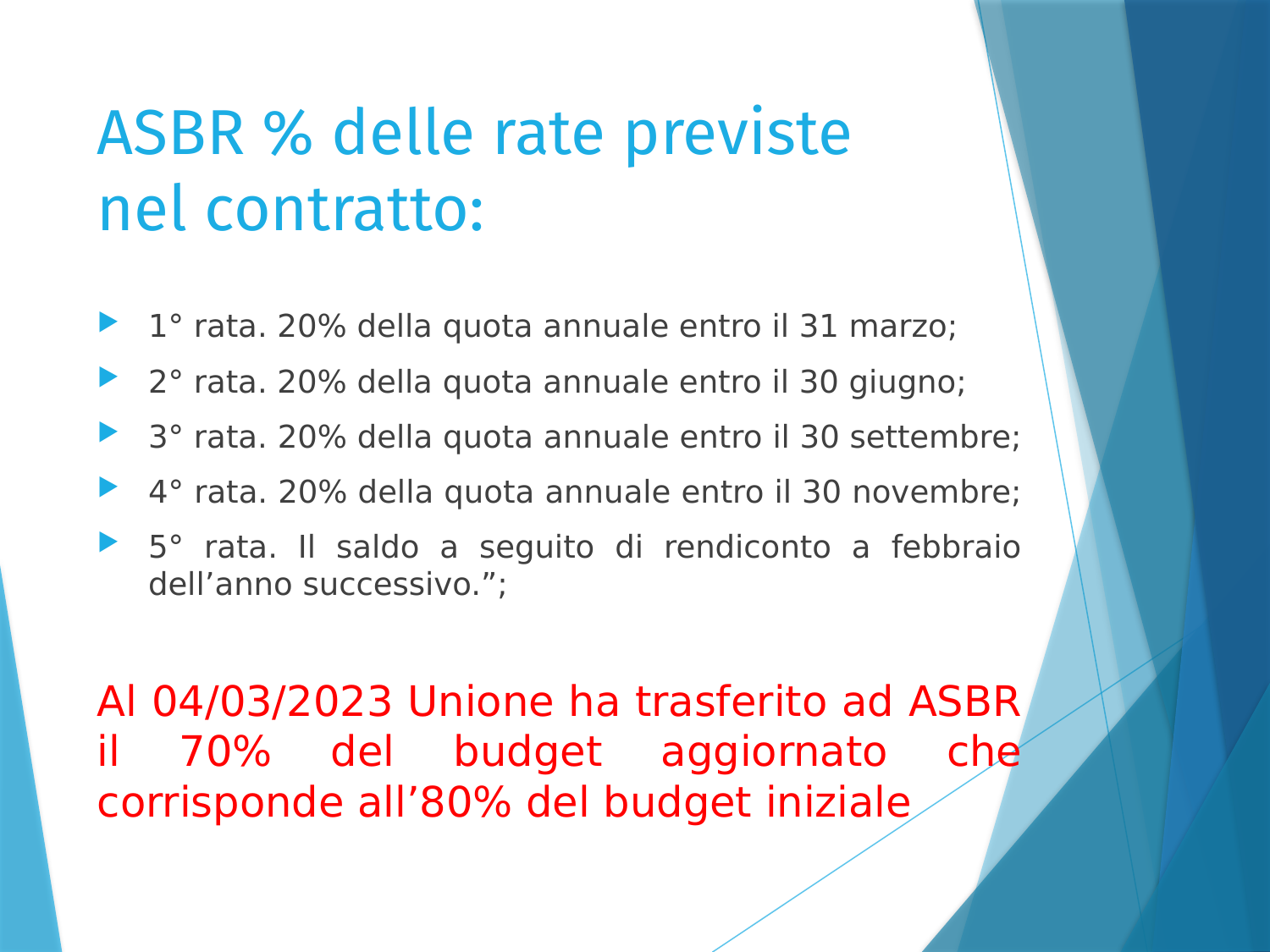

# ASBR % delle rate previste nel contratto:
1° rata. 20% della quota annuale entro il 31 marzo;
2° rata. 20% della quota annuale entro il 30 giugno;
3° rata. 20% della quota annuale entro il 30 settembre;
4° rata. 20% della quota annuale entro il 30 novembre;
5° rata. Il saldo a seguito di rendiconto a febbraio dell’anno successivo.”;

Al 04/03/2023 Unione ha trasferito ad ASBR il 70% del budget aggiornato che corrisponde all’80% del budget iniziale